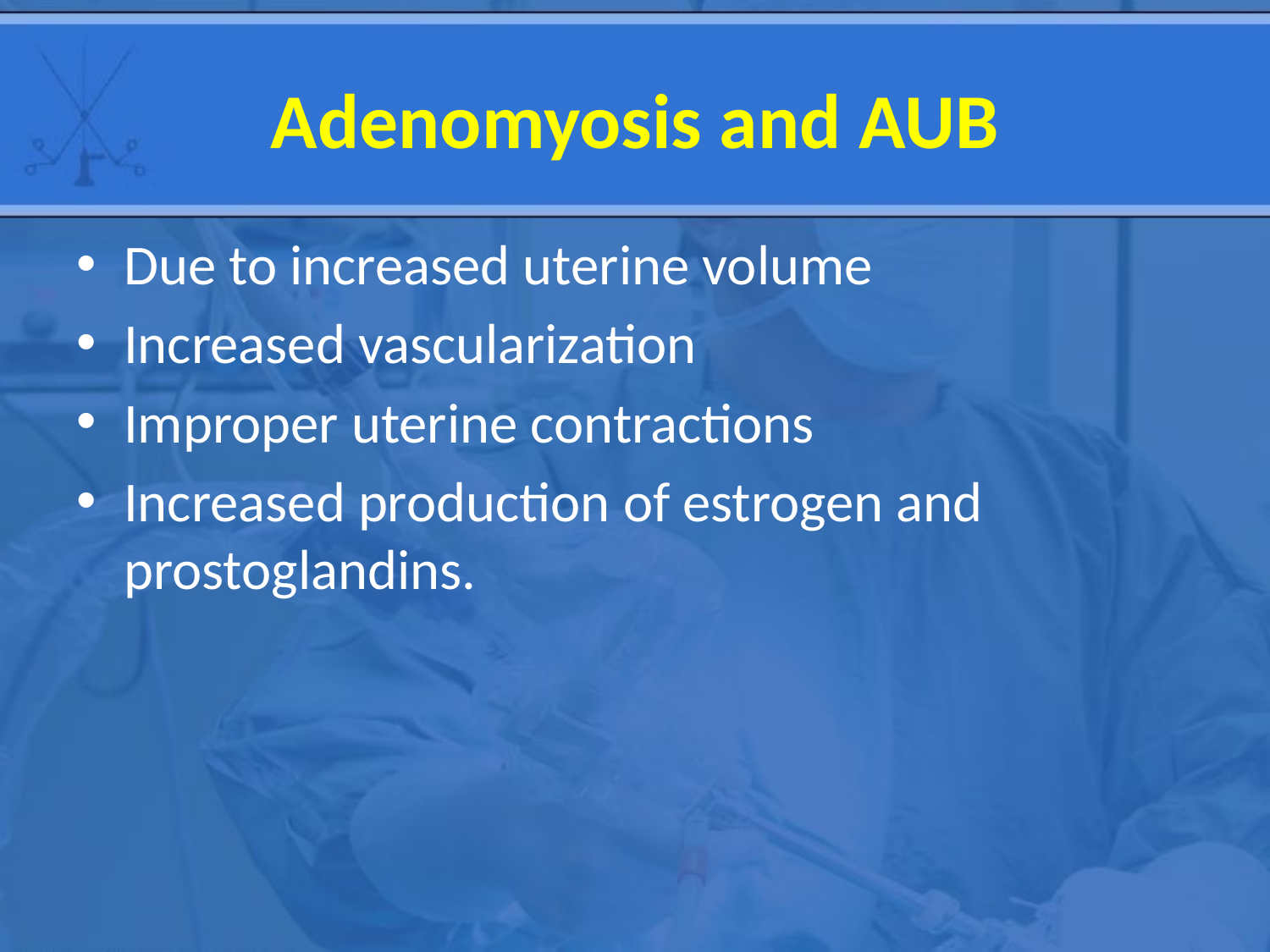

# Adenomyosis and AUB
Due to increased uterine volume
Increased vascularization
Improper uterine contractions
Increased production of estrogen and prostoglandins.